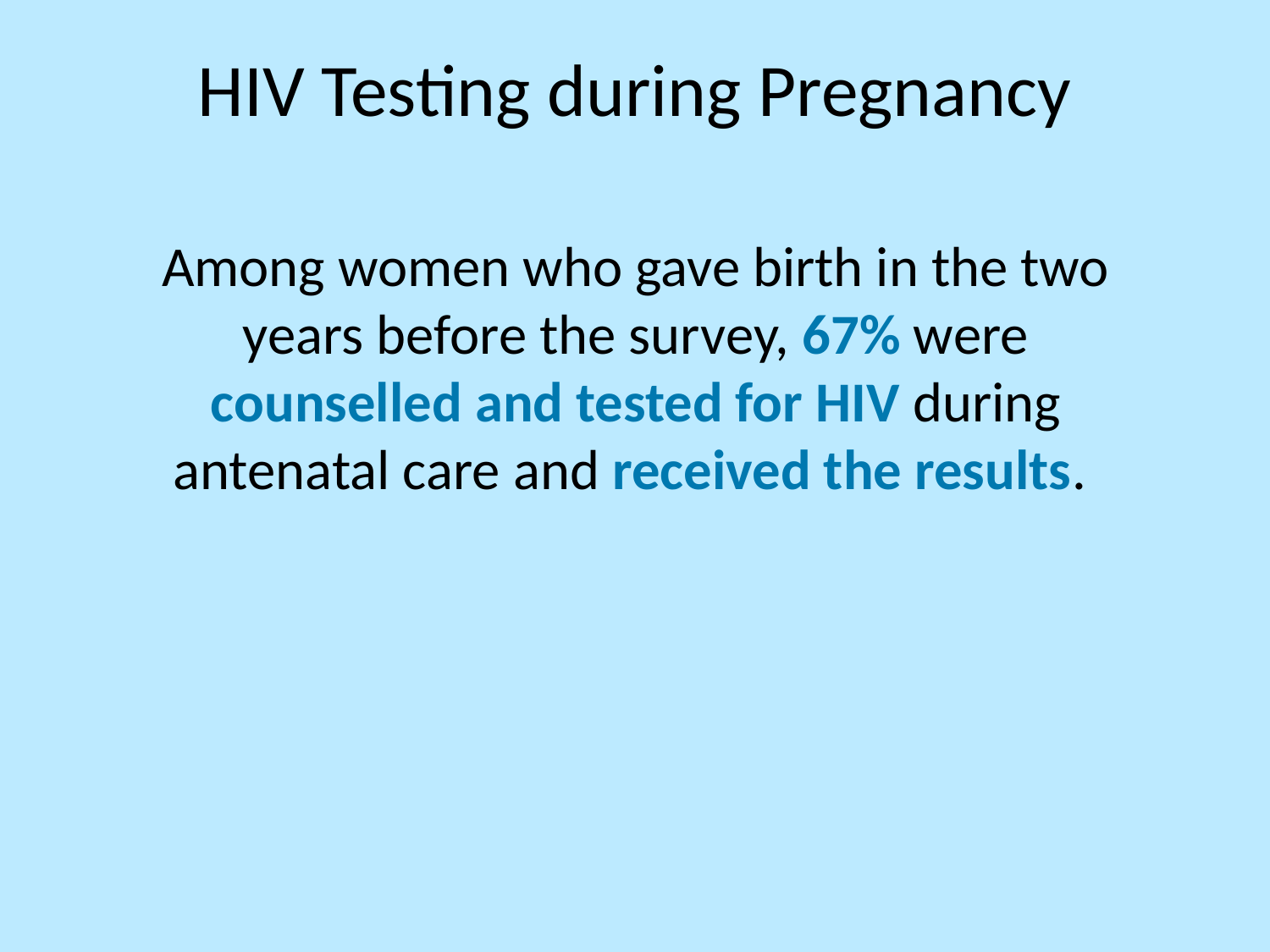

# HIV Testing during Pregnancy
Among women who gave birth in the two years before the survey, 67% were counselled and tested for HIV during antenatal care and received the results.